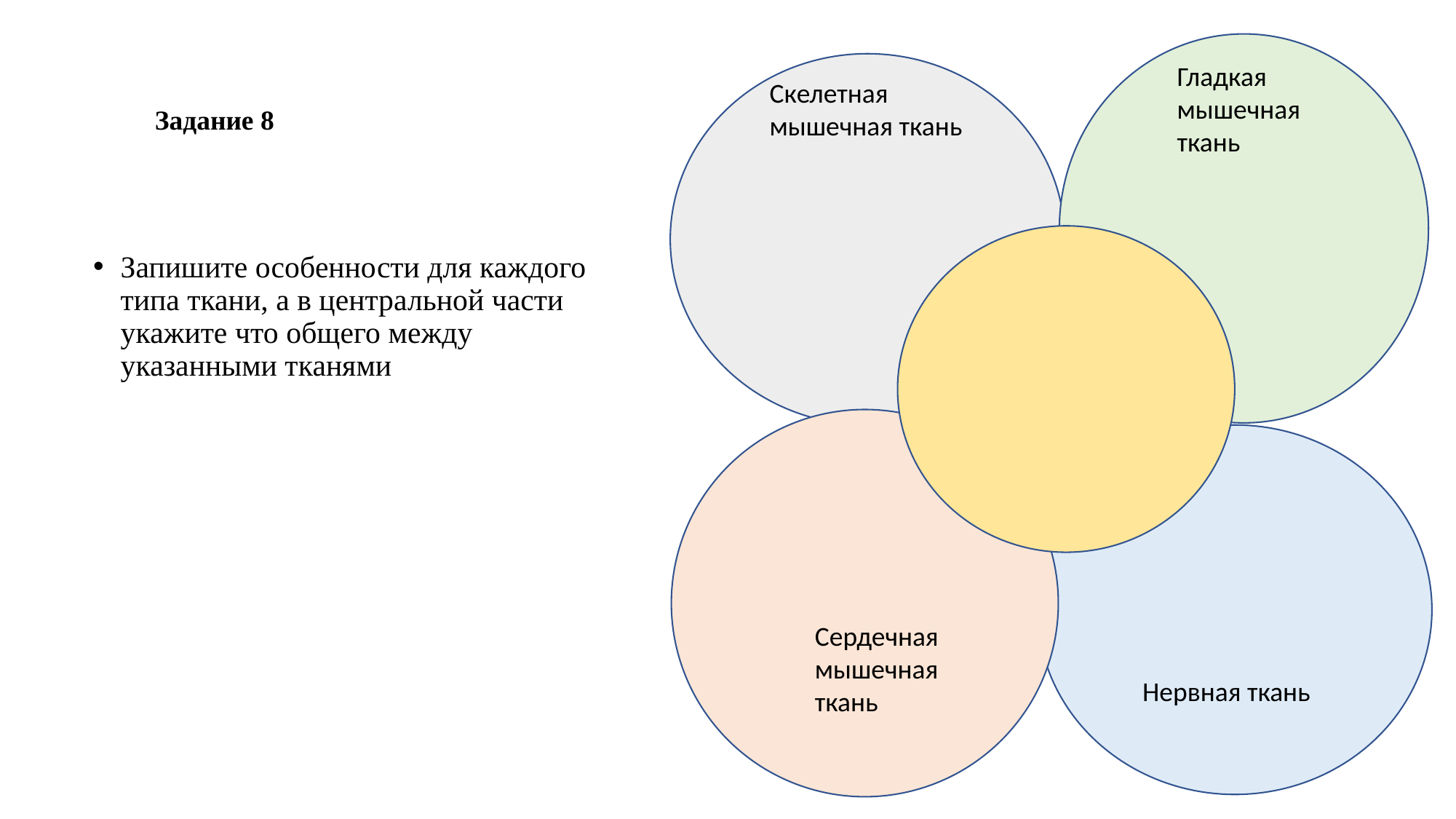

Гладкая мышечная ткань
Задание 8
Скелетная мышечная ткань

Запишите особенности для каждого типа ткани, а в центральной части укажите что общего между указанными тканями

Сердечная мышечная ткань
Нервная ткань